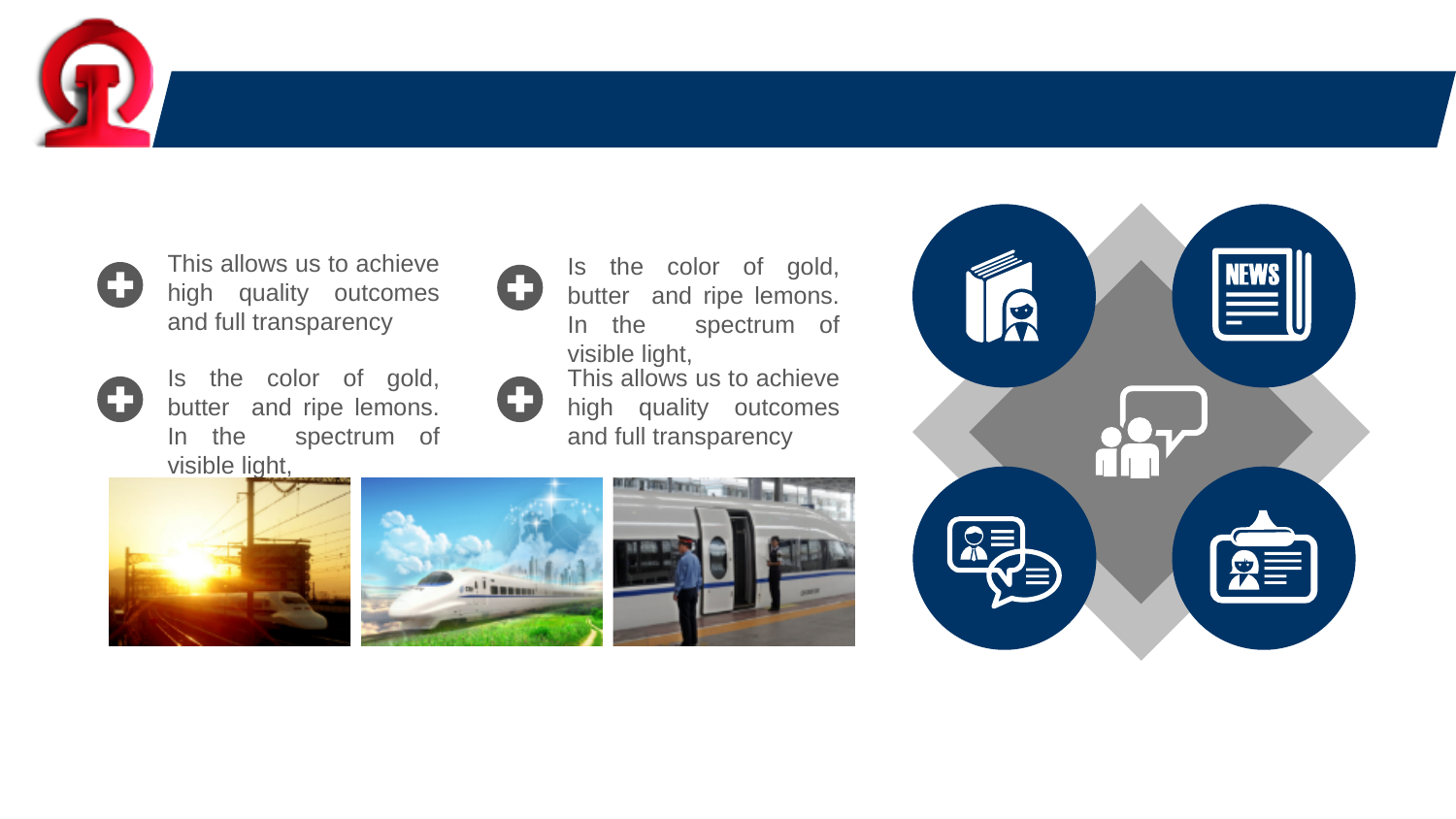

#

This allows us to achieve high quality outcomes and full transparency

Is the color of gold, butter  and ripe lemons. In the  spectrum of visible light,

Is the color of gold, butter  and ripe lemons. In the  spectrum of visible light,

This allows us to achieve high quality outcomes and full transparency